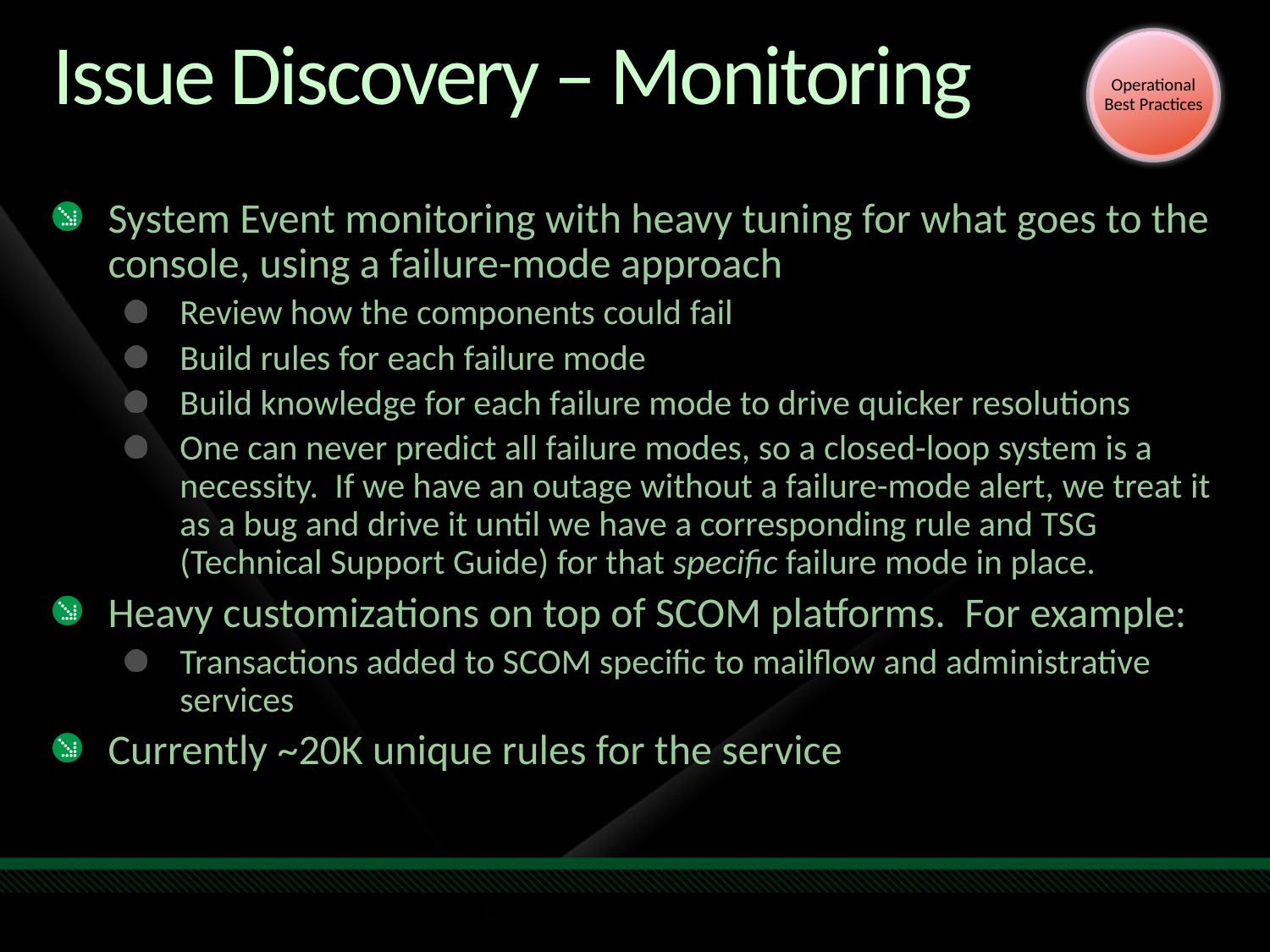

Operational
Best Practices
# Issue Discovery – Monitoring
System Event monitoring with heavy tuning for what goes to the console, using a failure-mode approach
Review how the components could fail
Build rules for each failure mode
Build knowledge for each failure mode to drive quicker resolutions
One can never predict all failure modes, so a closed-loop system is a necessity.  If we have an outage without a failure-mode alert, we treat it as a bug and drive it until we have a corresponding rule and TSG (Technical Support Guide) for that specific failure mode in place.
Heavy customizations on top of SCOM platforms.  For example:
Transactions added to SCOM specific to mailflow and administrative services
Currently ~20K unique rules for the service